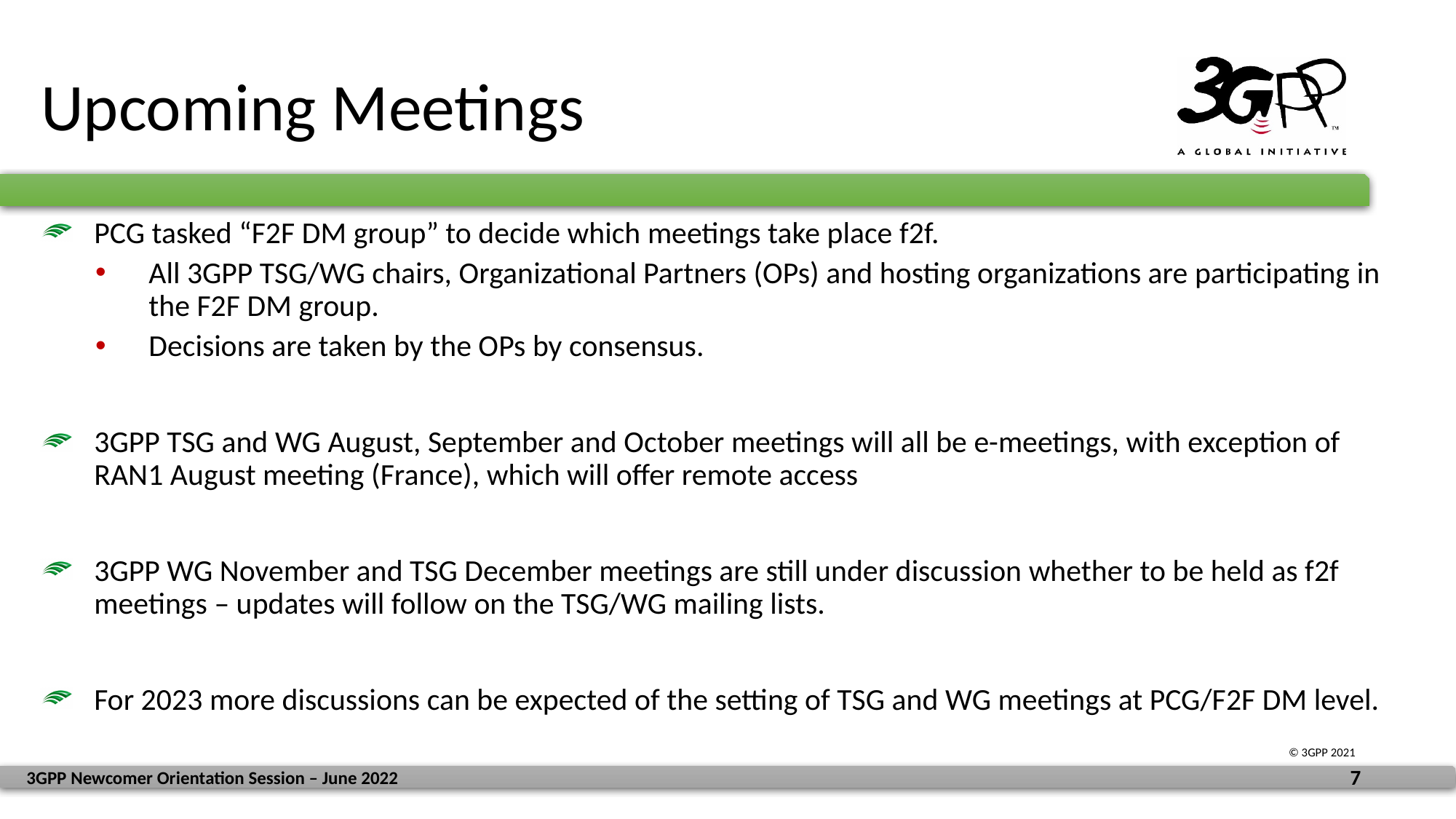

# Upcoming Meetings
PCG tasked “F2F DM group” to decide which meetings take place f2f.
All 3GPP TSG/WG chairs, Organizational Partners (OPs) and hosting organizations are participating in the F2F DM group.
Decisions are taken by the OPs by consensus.

3GPP TSG and WG August, September and October meetings will all be e-meetings, with exception of RAN1 August meeting (France), which will offer remote access

3GPP WG November and TSG December meetings are still under discussion whether to be held as f2f meetings – updates will follow on the TSG/WG mailing lists.

For 2023 more discussions can be expected of the setting of TSG and WG meetings at PCG/F2F DM level.